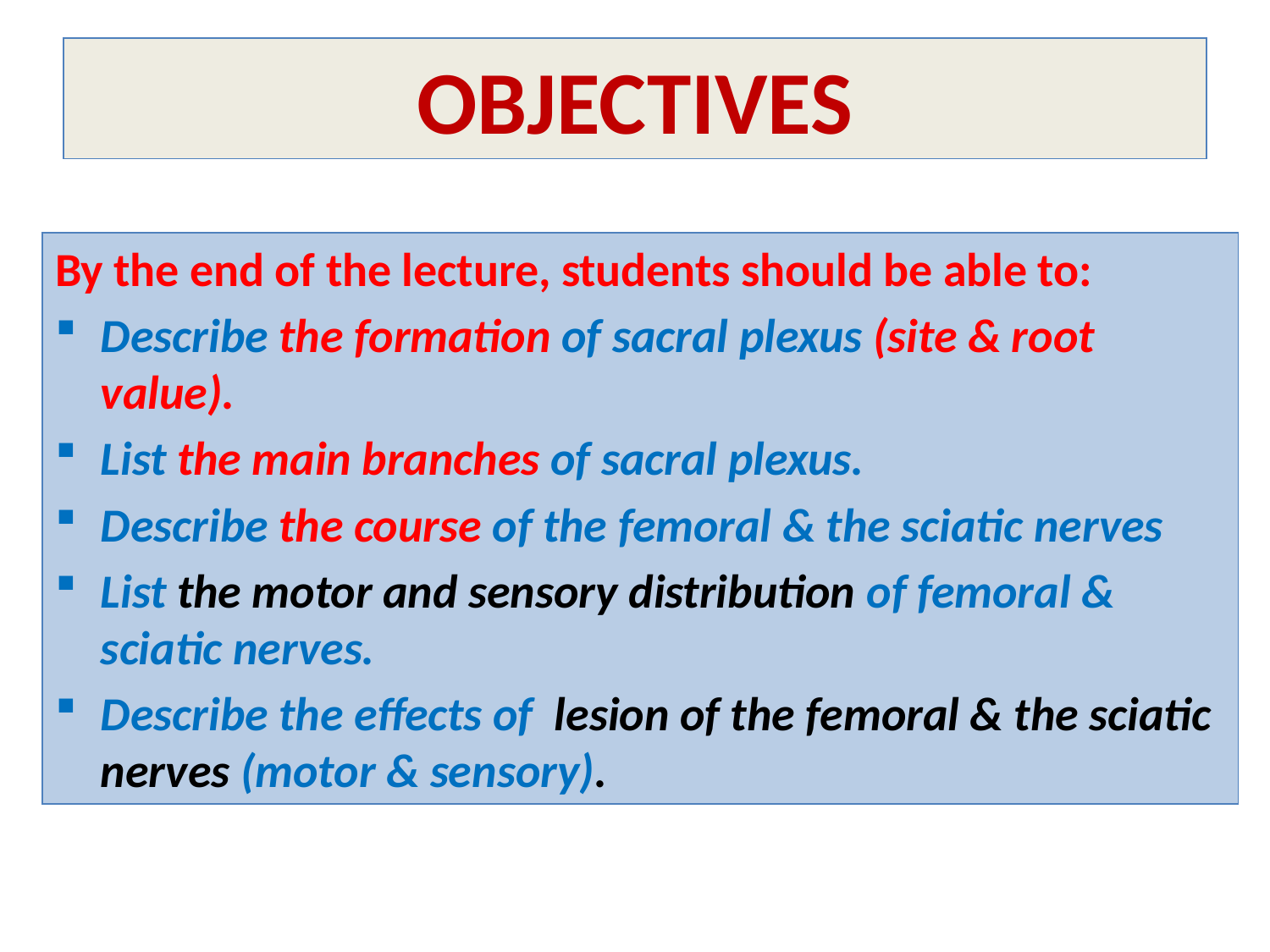

# OBJECTIVES
By the end of the lecture, students should be able to:
Describe the formation of sacral plexus (site & root value).
List the main branches of sacral plexus.
Describe the course of the femoral & the sciatic nerves
List the motor and sensory distribution of femoral & sciatic nerves.
Describe the effects of  lesion of the femoral & the sciatic nerves (motor & sensory).